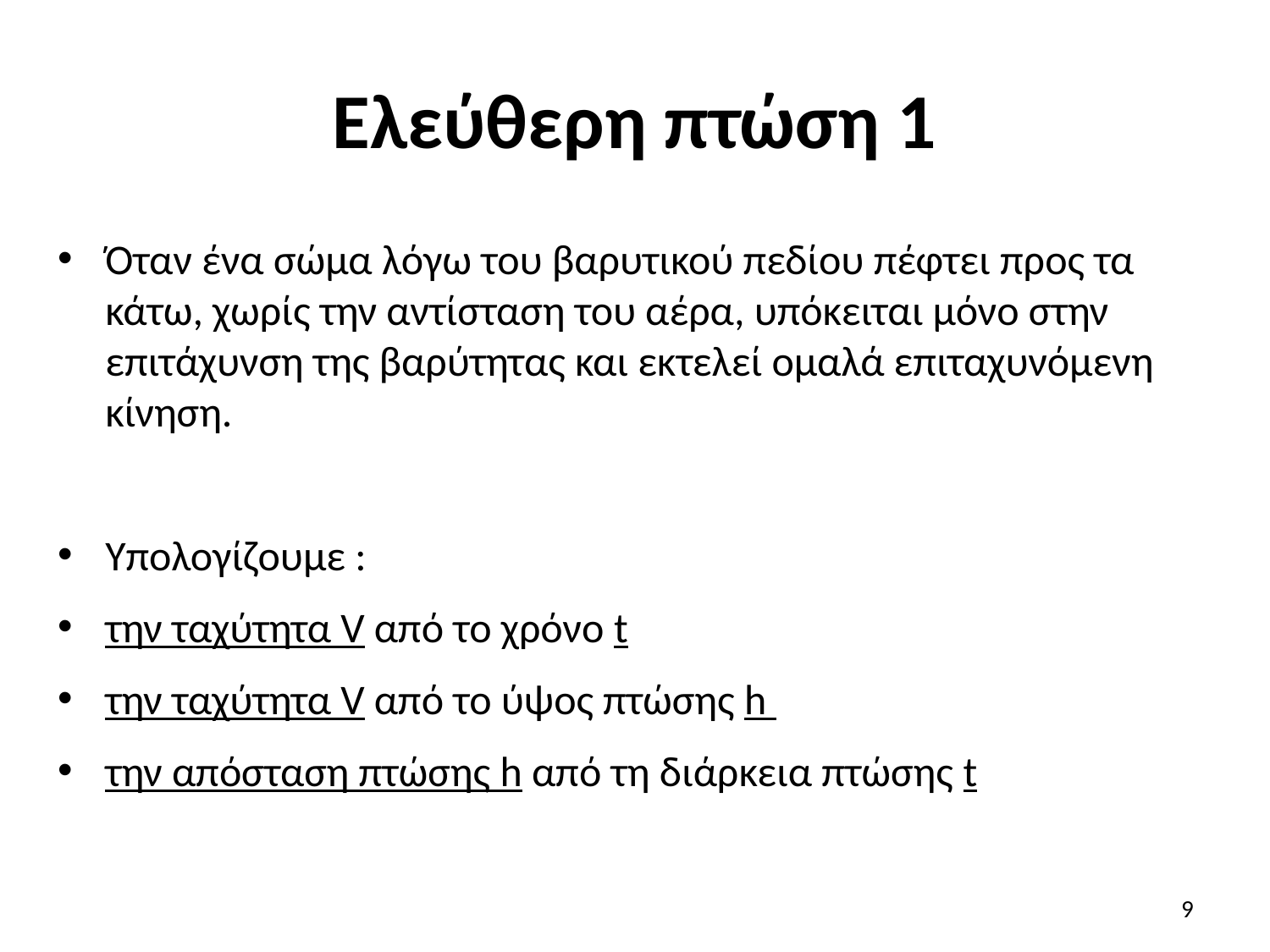

# Ελεύθερη πτώση 1
Όταν ένα σώμα λόγω του βαρυτικού πεδίου πέφτει προς τα κάτω, χωρίς την αντίσταση του αέρα, υπόκειται μόνο στην επιτάχυνση της βαρύτητας και εκτελεί ομαλά επιταχυνόμενη κίνηση.

Υπολογίζουμε :
την ταχύτητα V από το χρόνο t
την ταχύτητα V από το ύψος πτώσης h
την απόσταση πτώσης h από τη διάρκεια πτώσης t
9